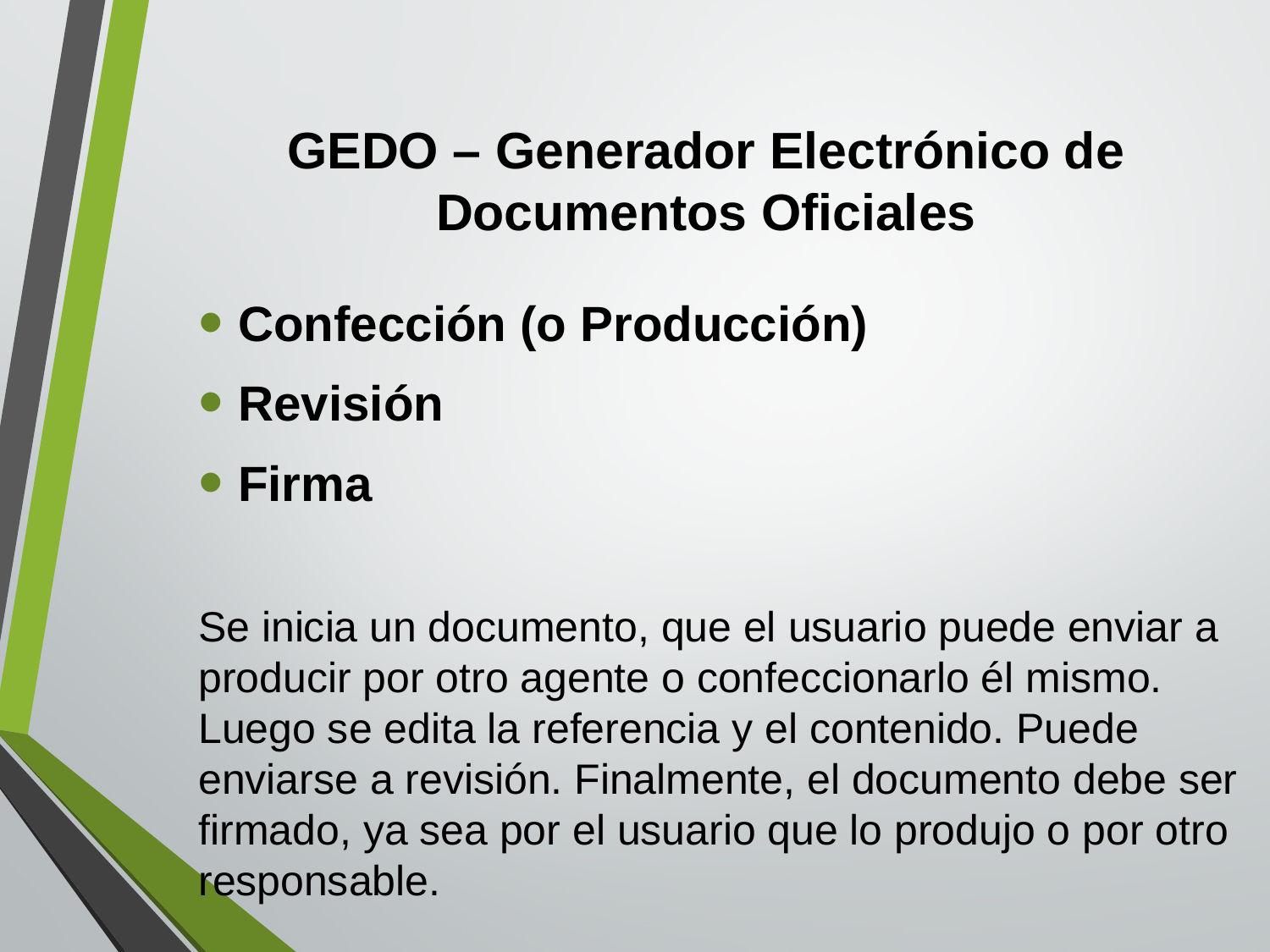

# GEDO – Generador Electrónico de Documentos Oficiales
Confección (o Producción)
Revisión
Firma

Se inicia un documento, que el usuario puede enviar a producir por otro agente o confeccionarlo él mismo. Luego se edita la referencia y el contenido. Puede enviarse a revisión. Finalmente, el documento debe ser firmado, ya sea por el usuario que lo produjo o por otro responsable.